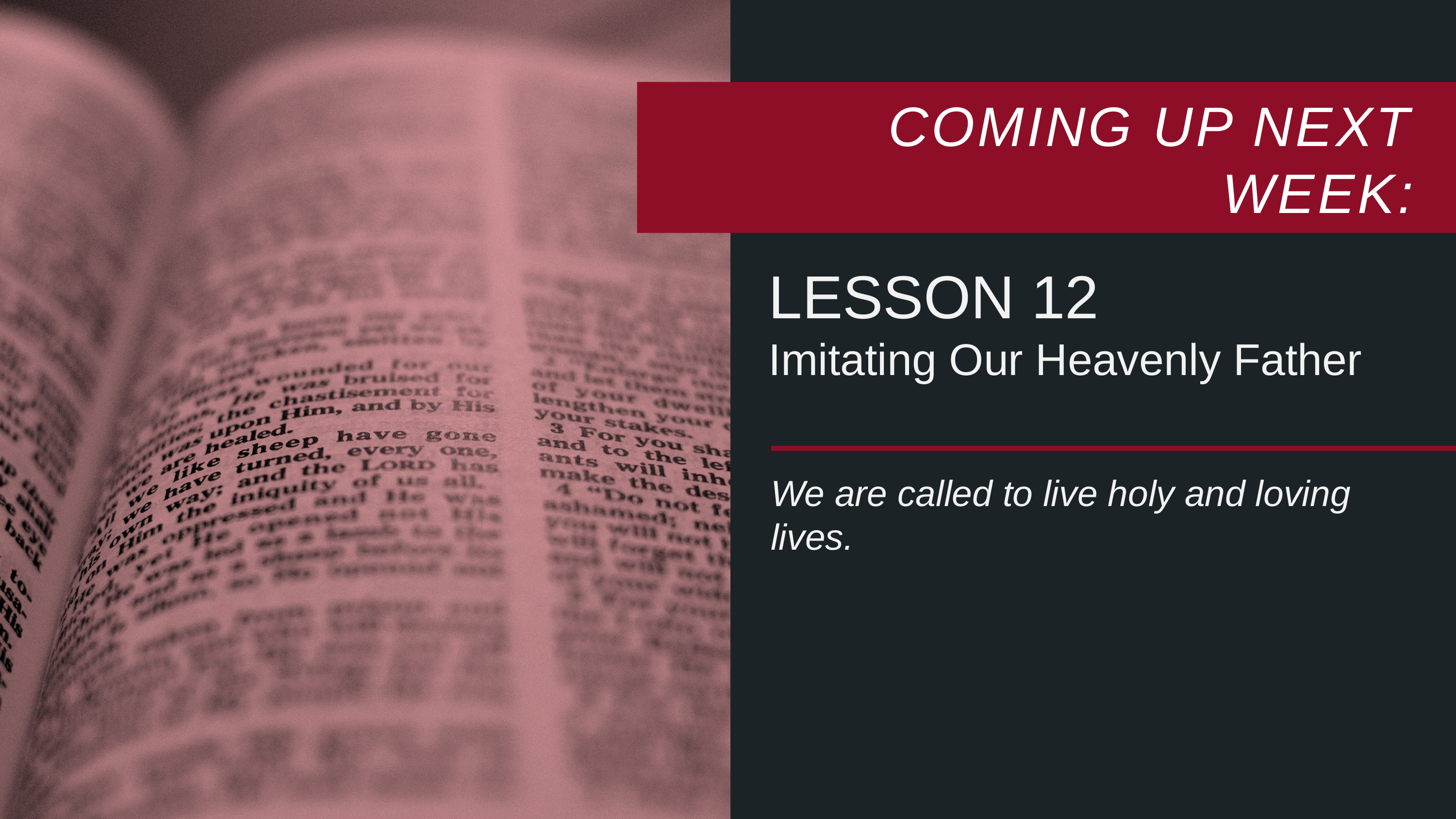

LESSON 12
Imitating Our Heavenly Father
We are called to live holy and loving lives.